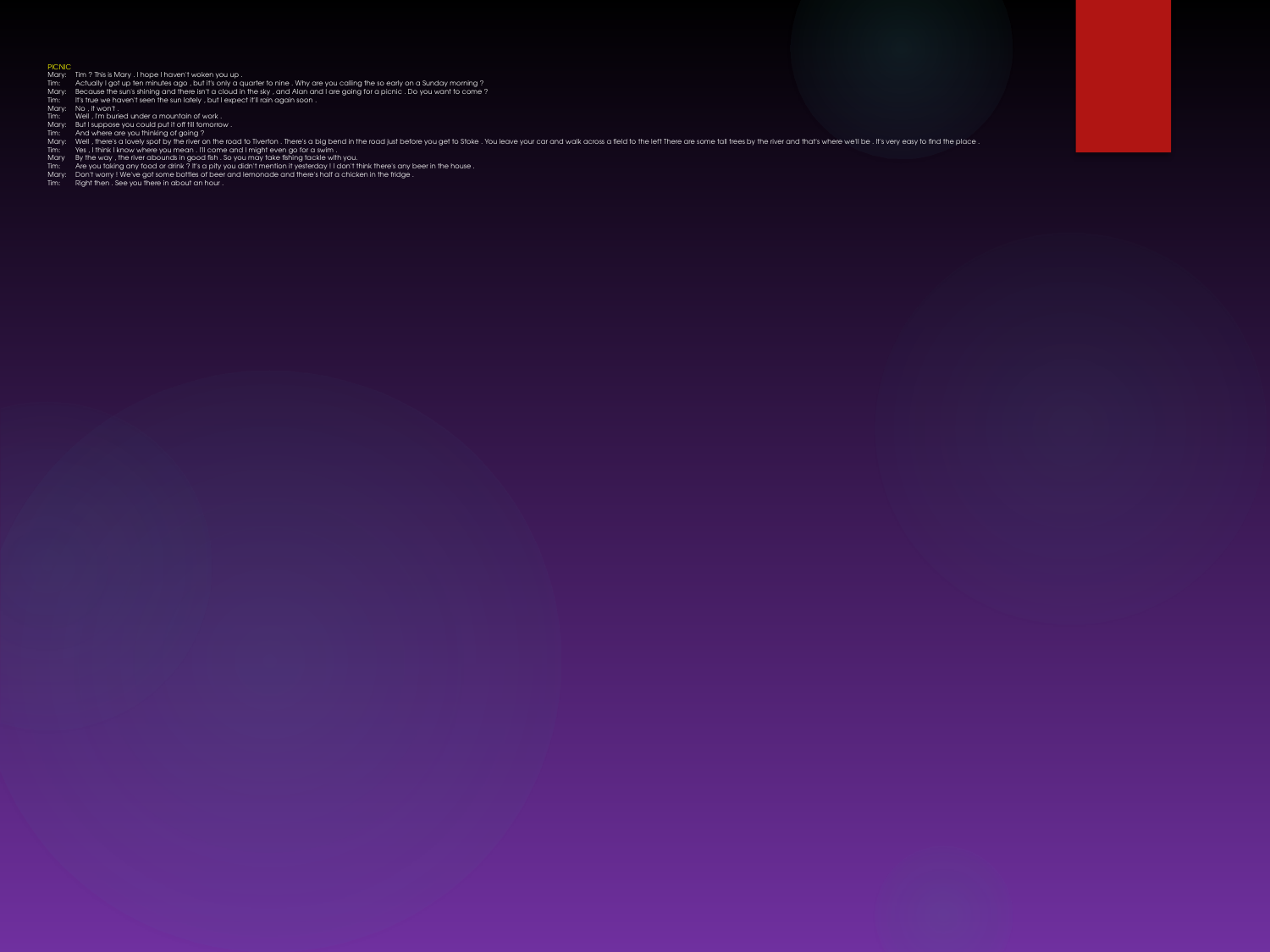

# PICNIC Mary:	Tim ? This is Mary . I hope I haven't woken you up . Tim:	Actually I got up ten minutes ago , but it's only a quarter to nine . Why are you calling the so early on a Sunday morning ? Mary:	Because the sun's shining and there isn't a cloud in the sky , and Alan and I are going for a picnic . Do you want to come ? Tim:	It's true we haven't seen the sun lately , but I expect it'll rain again soon . Mary:	No , it won't . Tim:	Well , I'm buried under a mountain of work . Mary:	But I suppose you could put it off till tomorrow . Tim:	And where are you thinking of going ? Mary:	Well , there's a lovely spot by the river on the road to Tiverton . There's a big bend in the road just before you get to Stoke . You leave your car and walk across a field to the left There are some tall trees by the river and that's where we'll be . It's very easy to find the place . Tim:	Yes , I think I know where you mean . I'll come and I might even go for a swim . Mary	By the way , the river abounds in good fish . So you may take fishing tackle with you. Tim:	Are you taking any food or drink ? It's a pity you didn't mention it yesterday ! I don't think there's any beer in the house . Mary:	Don't worry ! We've got some bottles of beer and lemonade and there's half a chicken in the fridge . Tim:	Right then . See you there in about an hour .